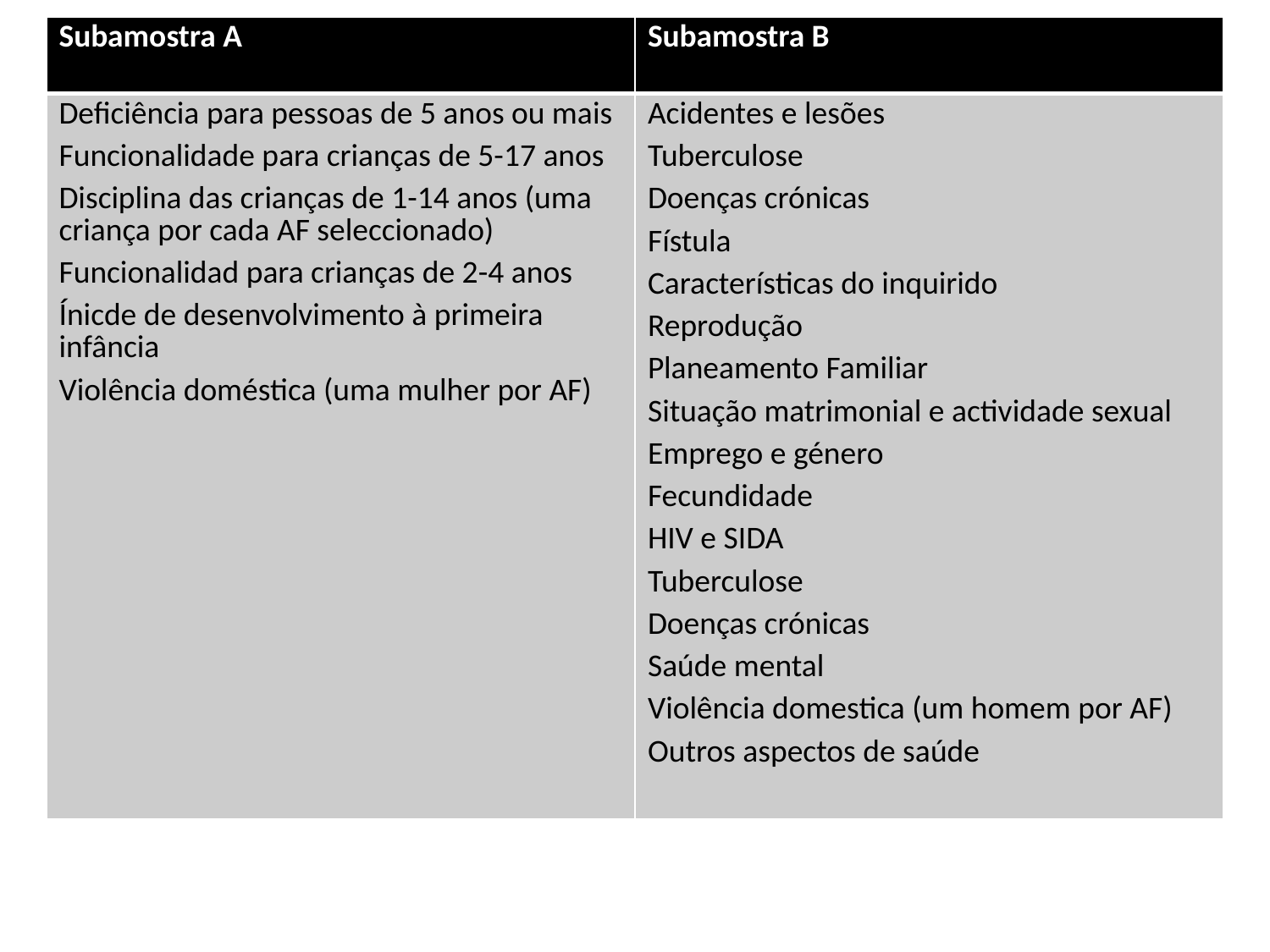

| Subamostra A | Subamostra B |
| --- | --- |
| Deficiência para pessoas de 5 anos ou mais Funcionalidade para crianças de 5-17 anos Disciplina das crianças de 1-14 anos (uma criança por cada AF seleccionado) Funcionalidad para crianças de 2-4 anos Ínicde de desenvolvimento à primeira infância Violência doméstica (uma mulher por AF) | Acidentes e lesões Tuberculose Doenças crónicas Fístula Características do inquirido Reprodução Planeamento Familiar Situação matrimonial e actividade sexual Emprego e género Fecundidade HIV e SIDA Tuberculose Doenças crónicas Saúde mental Violência domestica (um homem por AF) Outros aspectos de saúde |